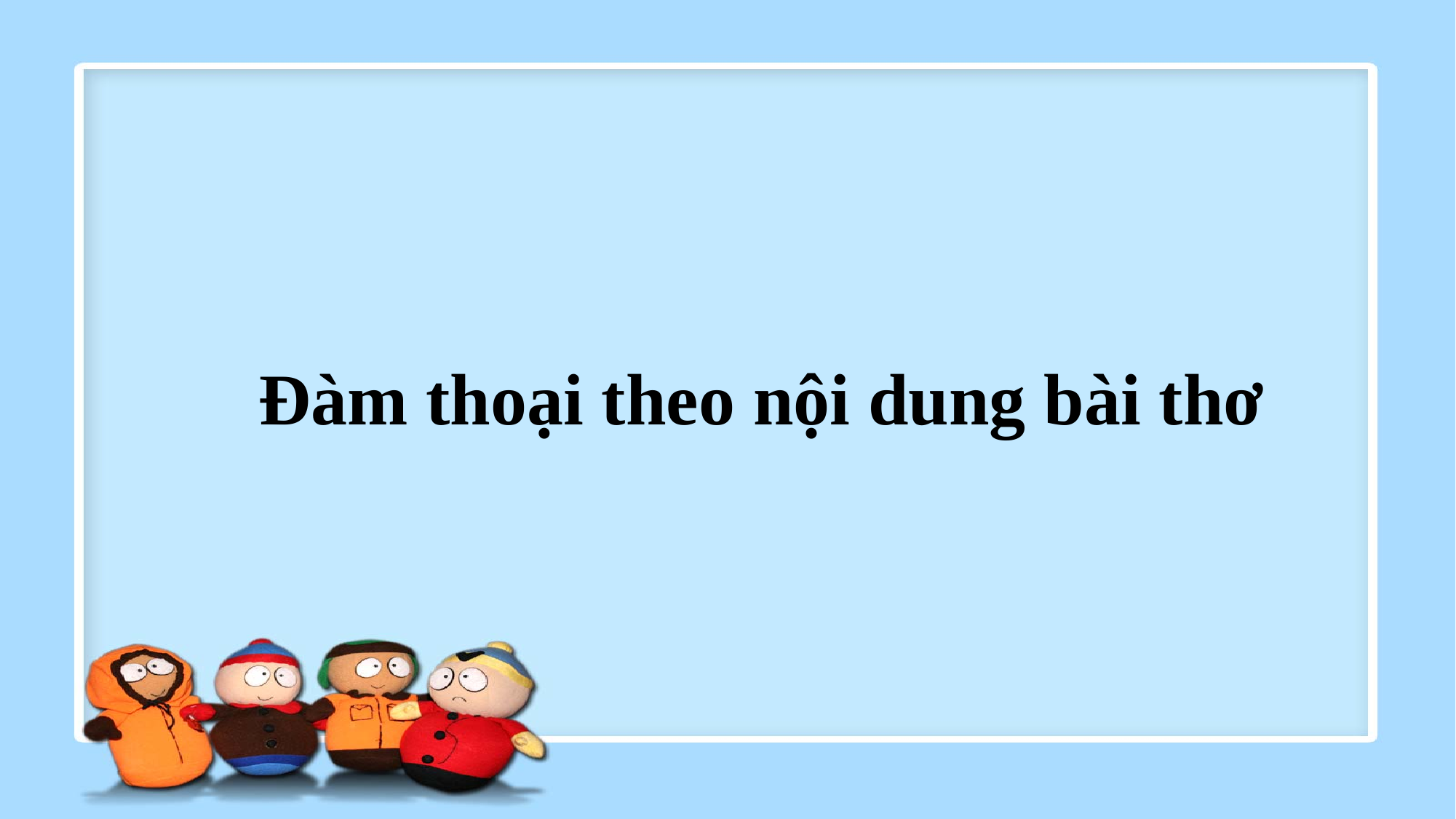

Đàm thoại theo nội dung bài thơ